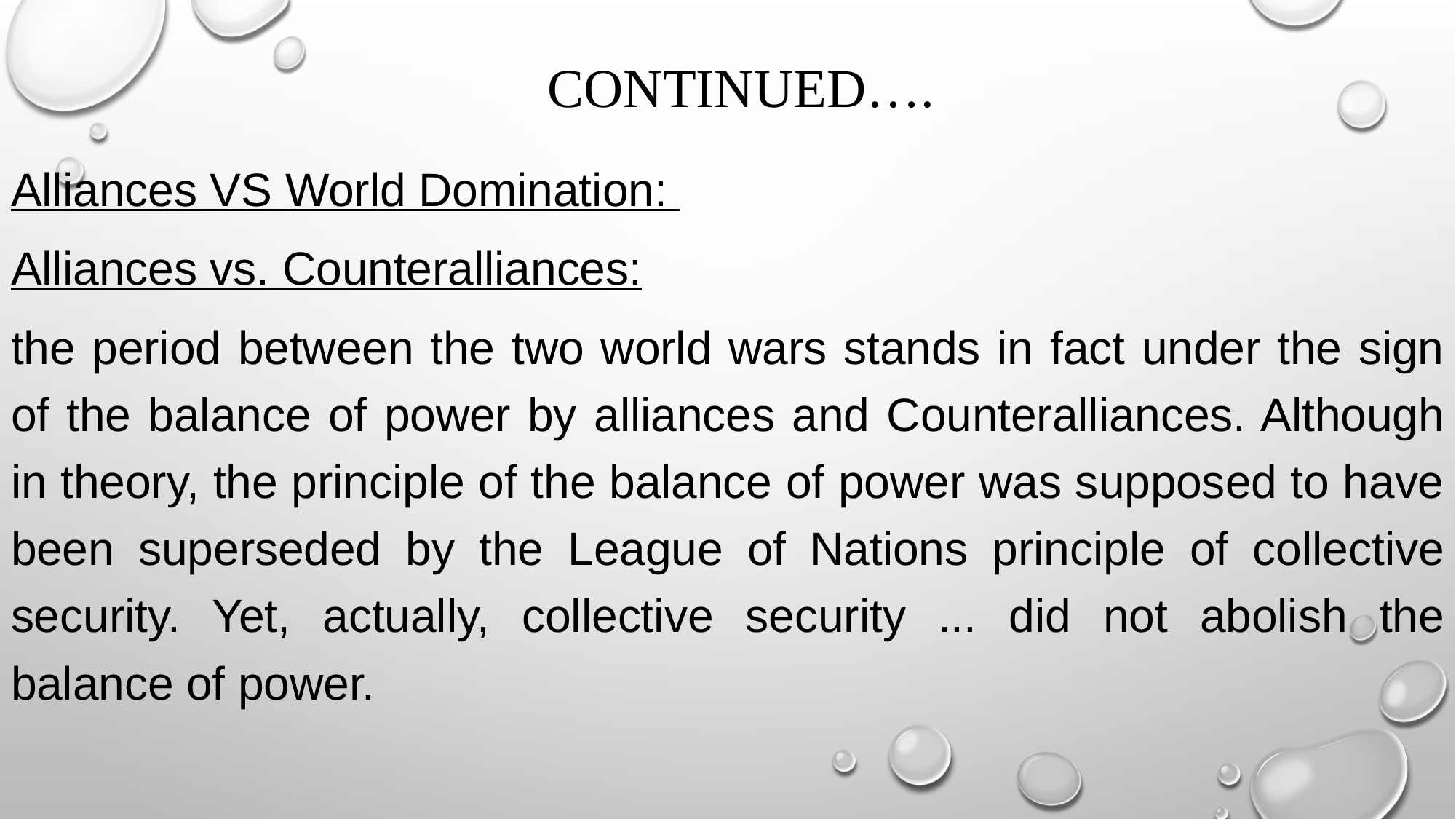

# continued….
Alliances VS World Domination:
Alliances vs. Counteralliances:
the period between the two world wars stands in fact under the sign of the balance of power by alliances and Counteralliances. Although in theory, the principle of the balance of power was supposed to have been superseded by the League of Nations principle of collective security. Yet, actually, collective security ... did not abolish the balance of power.